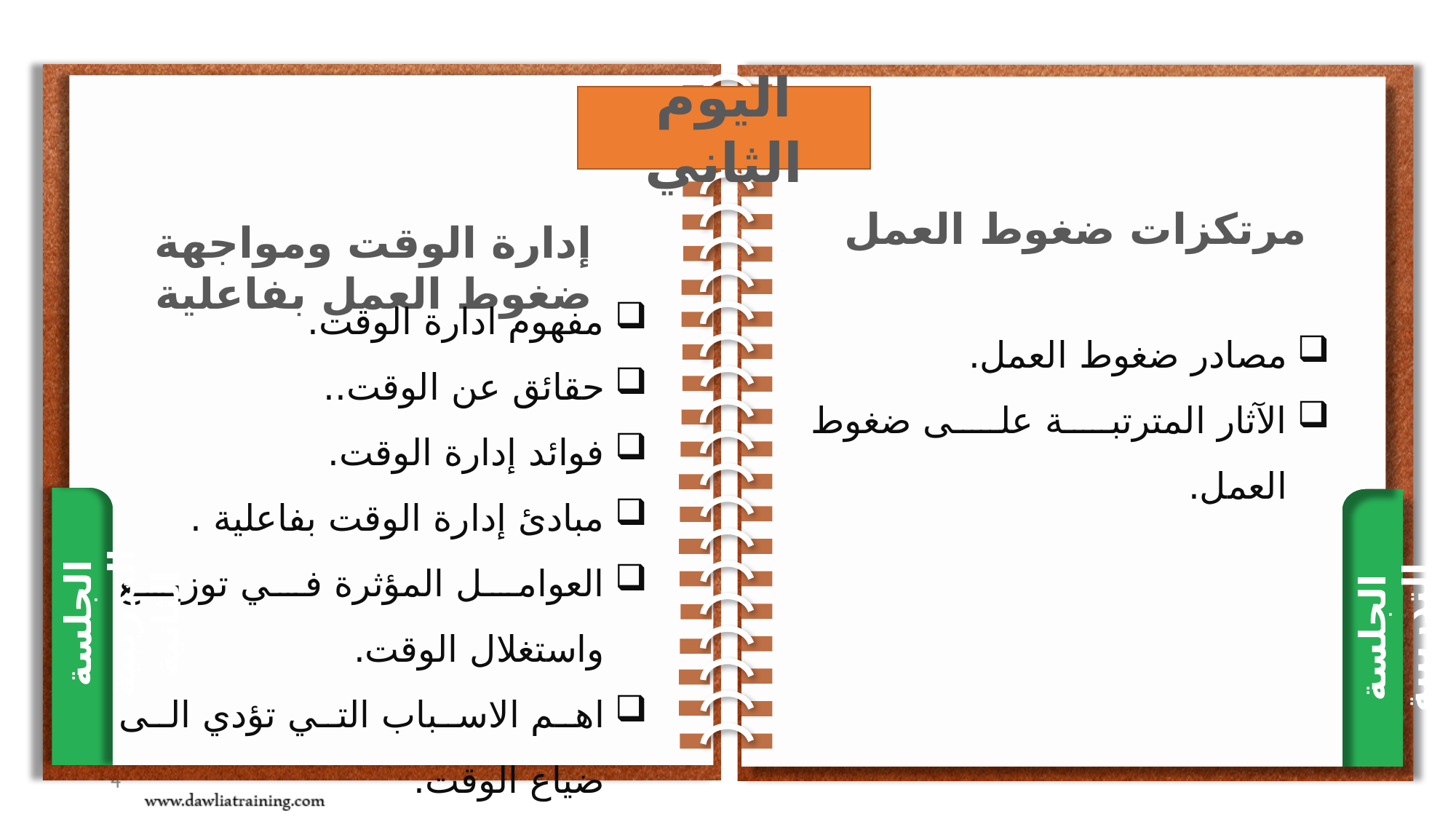

اليوم الثاني
مرتكزات ضغوط العمل
إدارة الوقت ومواجهة ضغوط العمل بفاعلية
مفهوم ادارة الوقت.
حقائق عن الوقت..
فوائد إدارة الوقت.
مبادئ إدارة الوقت بفاعلية .
العوامل المؤثرة في توزيع واستغلال الوقت.
اهم الاسباب التي تؤدي الى ضياع الوقت.
10 نصائح تعلمك كيف تدير وقتك.
مصادر ضغوط العمل.
الآثار المترتبة على ضغوط العمل.
الجلسة التدريبية الثانية
الجلسة التدريبية الأولى
4